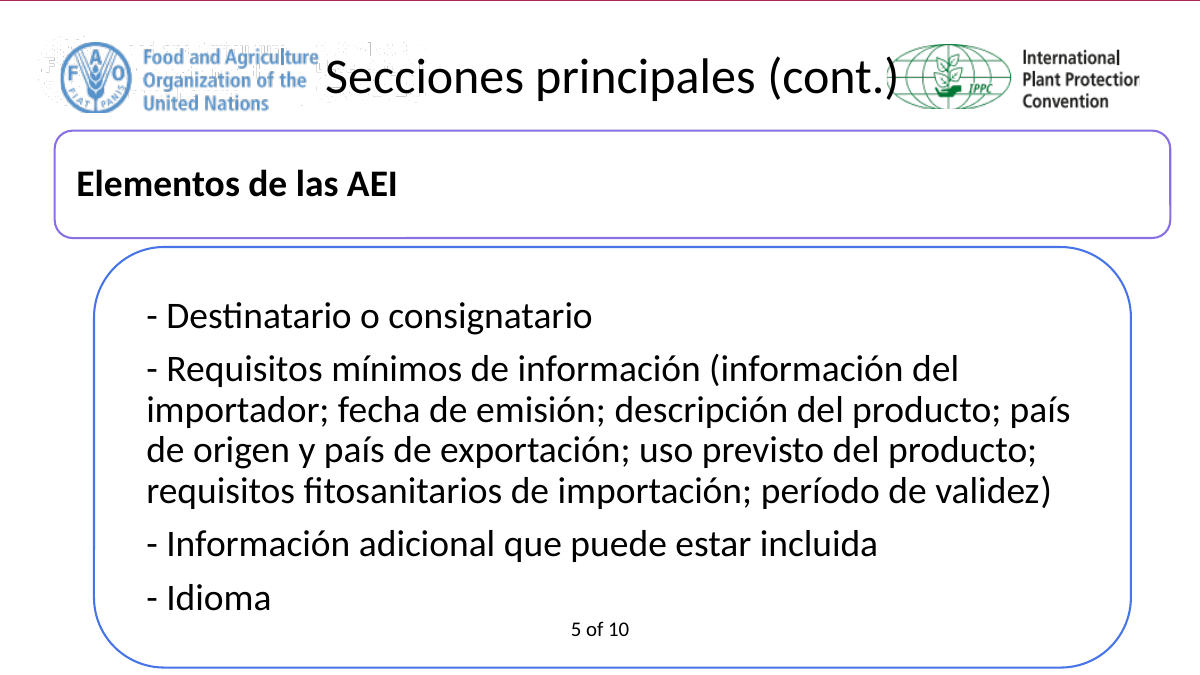

Secciones principales (cont.)
Elementos de las AEI
- Destinatario o consignatario
- Requisitos mínimos de información (información del importador; fecha de emisión; descripción del producto; país de origen y país de exportación; uso previsto del producto; requisitos fitosanitarios de importación; período de validez)
- Información adicional que puede estar incluida
- Idioma
5 of 10